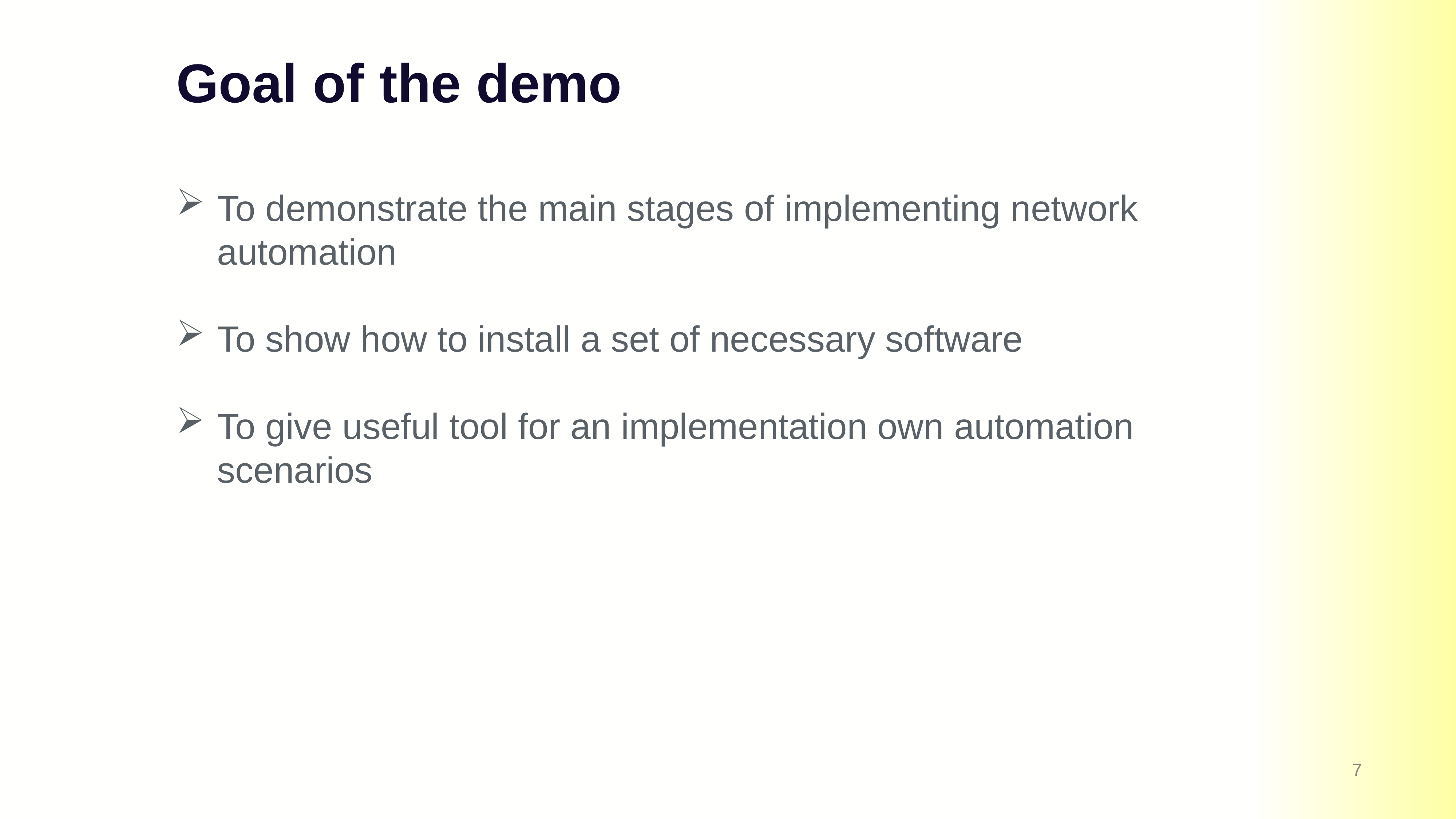

# Goal of the demo

To demonstrate the main stages of implementing network automation

To show how to install a set of necessary software

To give useful tool for an implementation own automation scenarios

7